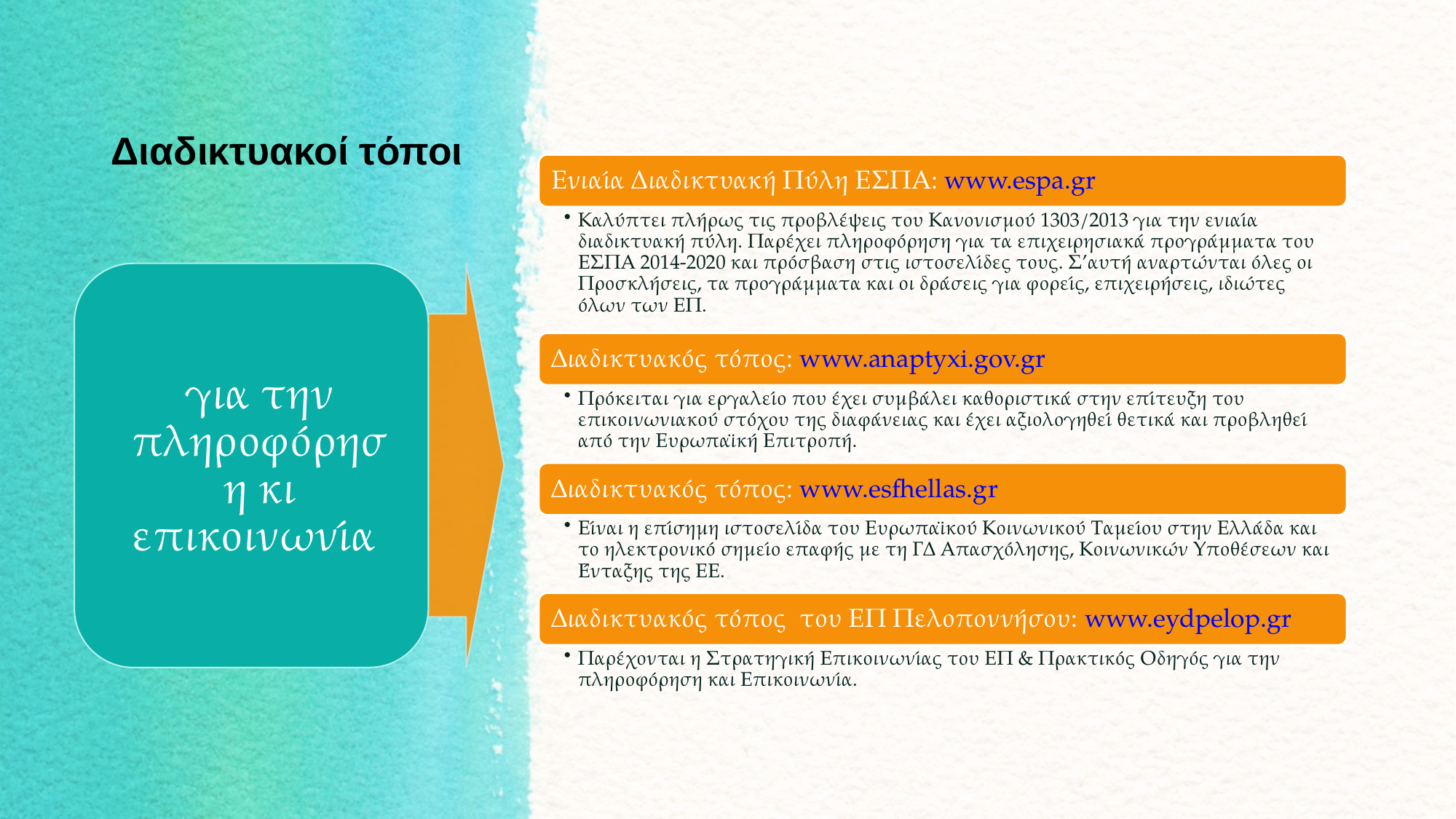

Ενιαία Διαδικτυακή Πύλη ΕΣΠΑ: www.espa.gr
Καλύπτει πλήρως τις προβλέψεις του Κανονισμού 1303/2013 για την ενιαία διαδικτυακή πύλη. Παρέχει πληροφόρηση για τα επιχειρησιακά προγράμματα του ΕΣΠΑ 2014-2020 και πρόσβαση στις ιστοσελίδες τους. Σ’αυτή αναρτώνται όλες οι Προσκλήσεις, τα προγράμματα και οι δράσεις για φορείς, επιχειρήσεις, ιδιώτες όλων των ΕΠ.
Διαδικτυακός τόπος: www.anaptyxi.gov.gr
Πρόκειται για εργαλείο που έχει συμβάλει καθοριστικά στην επίτευξη του επικοινωνιακού στόχου της διαφάνειας και έχει αξιολογηθεί θετικά και προβληθεί από την Ευρωπαϊκή Επιτροπή.
Διαδικτυακός τόπος: www.esfhellas.gr
Είναι η επίσημη ιστοσελίδα του Ευρωπαϊκού Κοινωνικού Ταμείου στην Ελλάδα και το ηλεκτρονικό σημείο επαφής με τη ΓΔ Απασχόλησης, Κοινωνικών Υποθέσεων και Ένταξης της ΕΕ.
Διαδικτυακός τόπος  του ΕΠ Πελοποννήσου: www.eydpelop.gr
Παρέχονται η Στρατηγική Επικοινωνίας του ΕΠ & Πρακτικός Οδηγός για την πληροφόρηση και Επικοινωνία.
# Διαδικτυακοί τόποι
για την πληροφόρηση κι επικοινωνία